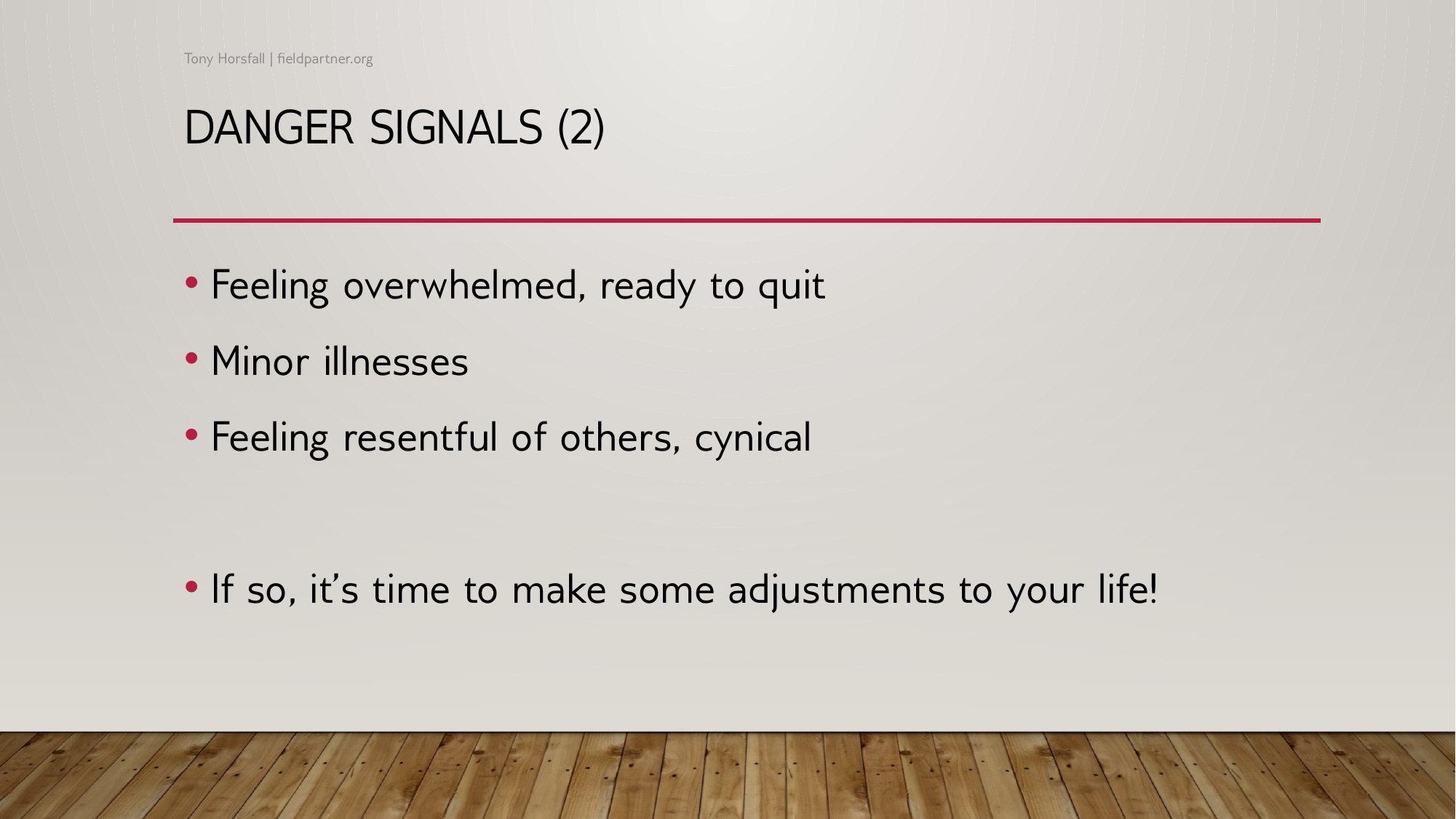

Tony Horsfall | fieldpartner.org
# DANGER SIGNALS (2)
Feeling overwhelmed, ready to quit
Minor illnesses
Feeling resentful of others, cynical

If so, it’s time to make some adjustments to your life!